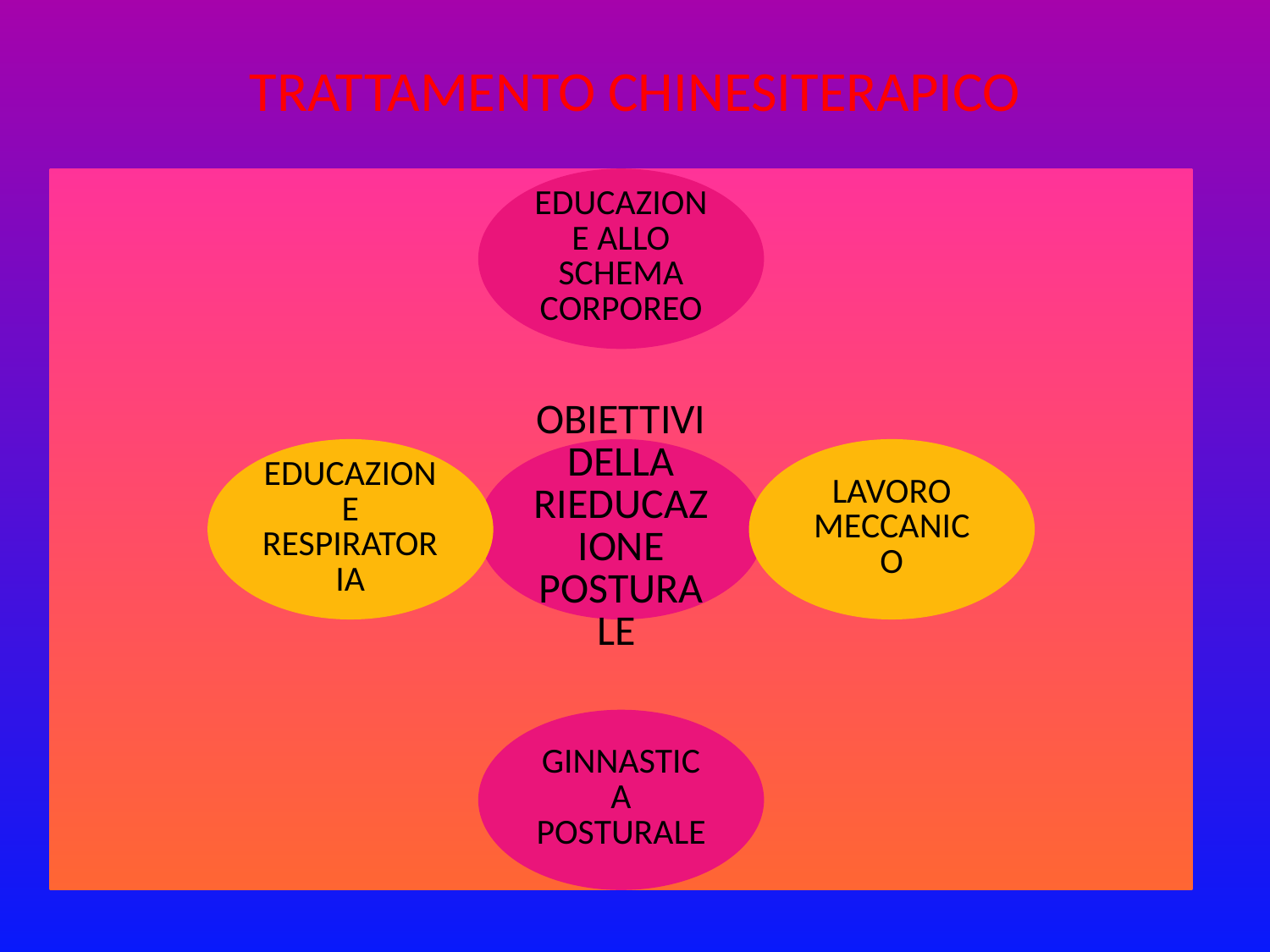

# TRATTAMENTO CHINESITERAPICO
OBIETTIVI DELLA RIEDUCAZIONE POSTURALE
EDUCAZIONE ALLO SCHEMA CORPOREO
LAVORO MECCANICO
GINNASTICA POSTURALE
EDUCAZIONE RESPIRATORIA